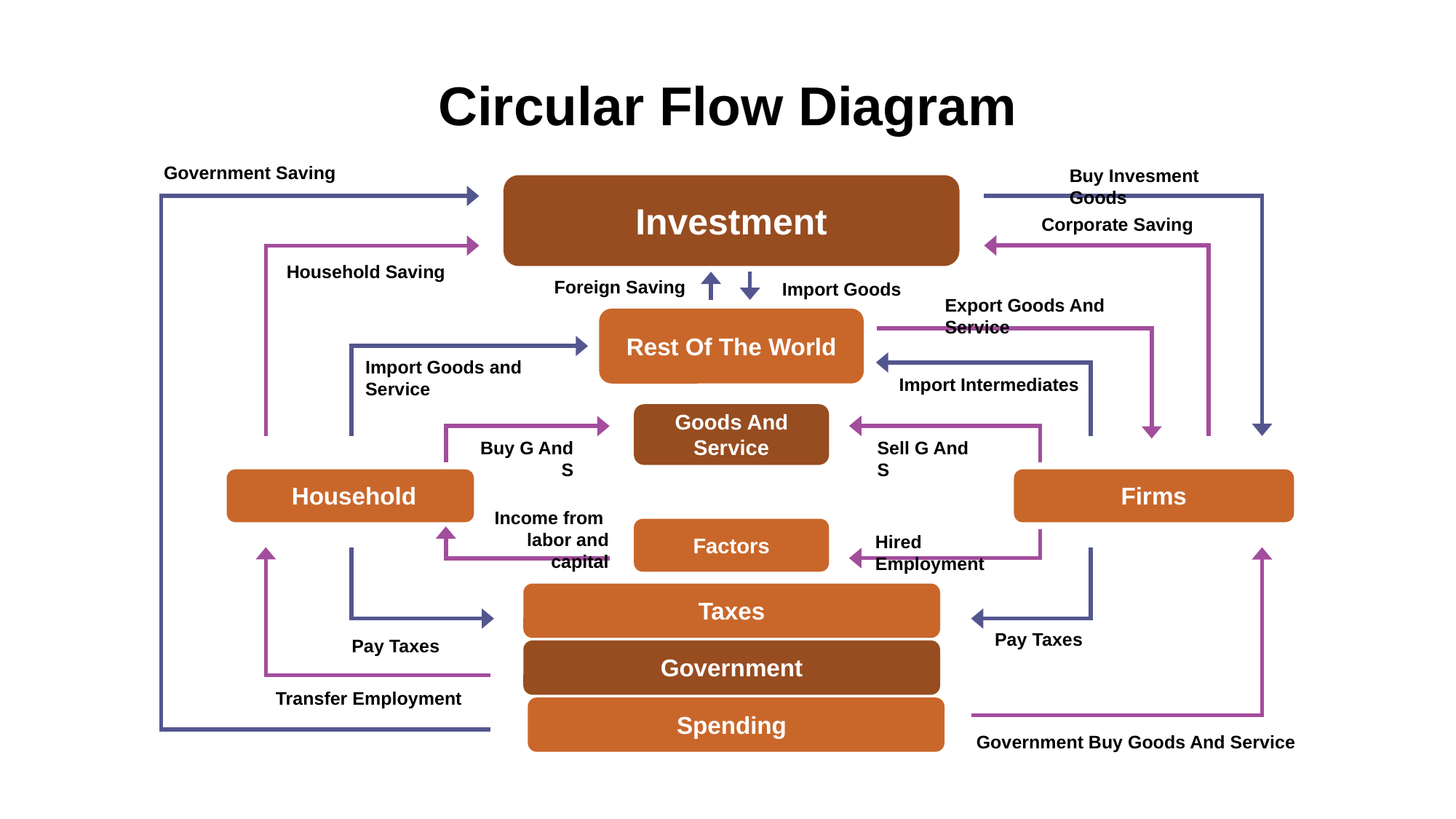

# Circular Flow Diagram
Government Saving
Buy Invesment Goods

Investment

Corporate Saving

Household Saving
Foreign Saving
Import Goods
Export Goods And Service

Rest Of The World

Import Goods and Service

Import Intermediates
Goods And Service

Buy G And S
Sell G And S

Household
Firms
Income from  labor and capital

Hired Employment

Factors

Taxes
Pay Taxes
Pay Taxes

Government
Transfer Employment

Spending
Government Buy Goods And Service